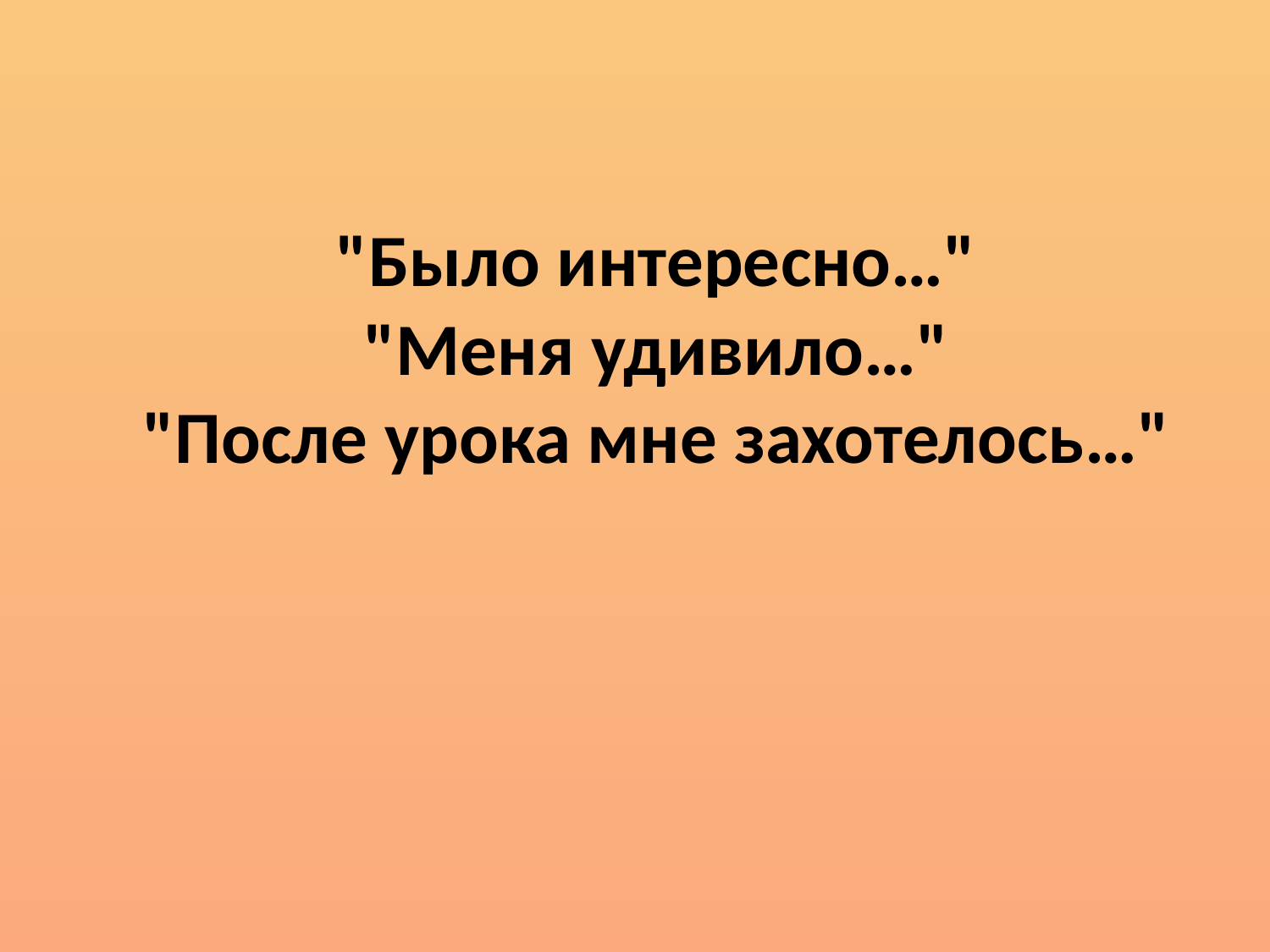

# "Было интересно…" "Меня удивило…" "После урока мне захотелось…"